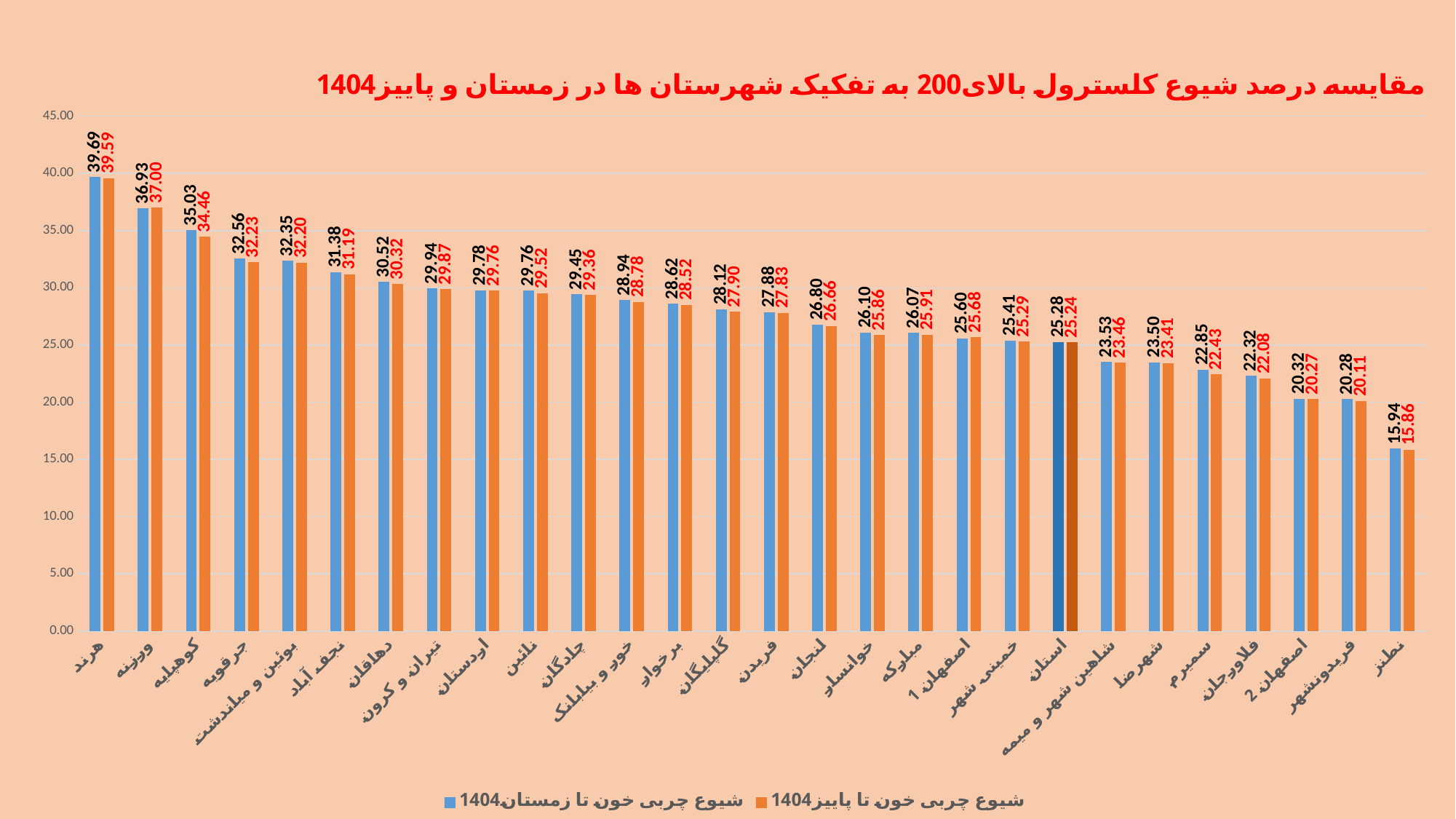

### Chart: مقایسه درصد شیوع کلسترول بالای200 به تفکیک شهرستان ها در زمستان و پاییز1404

| Category | شیوع چربی خون تا زمستان1404 | شیوع چربی خون تا پاییز1404 |
|---|---|---|
| هرند | 39.69 | 39.59 |
| ورزنه | 36.93 | 37.0 |
| کوهپایه | 35.03 | 34.46 |
| جرقویه | 32.56 | 32.23 |
| بوئین و میاندشت | 32.35 | 32.2 |
| نجف آباد | 31.38 | 31.19 |
| دهاقان | 30.52 | 30.32 |
| تیران و کرون | 29.94 | 29.87 |
| اردستان | 29.78 | 29.76 |
| نائین | 29.76 | 29.52 |
| چادگان | 29.45 | 29.36 |
| خور و بیابانک | 28.94 | 28.78 |
| برخوار | 28.62 | 28.52 |
| گلپایگان | 28.12 | 27.9 |
| فریدن | 27.88 | 27.83 |
| لنجان | 26.8 | 26.66 |
| خوانسار | 26.1 | 25.86 |
| مبارکه | 26.07 | 25.91 |
| اصفهان 1 | 25.6 | 25.68 |
| خمینی شهر | 25.41 | 25.29 |
| استان | 25.28 | 25.24 |
| شاهین شهر و میمه | 23.53 | 23.46 |
| شهرضا | 23.5 | 23.41 |
| سمیرم | 22.85 | 22.43 |
| فلاورجان | 22.32 | 22.08 |
| اصفهان 2 | 20.32 | 20.27 |
| فریدونشهر | 20.28 | 20.11 |
| نطنز | 15.94 | 15.86 |